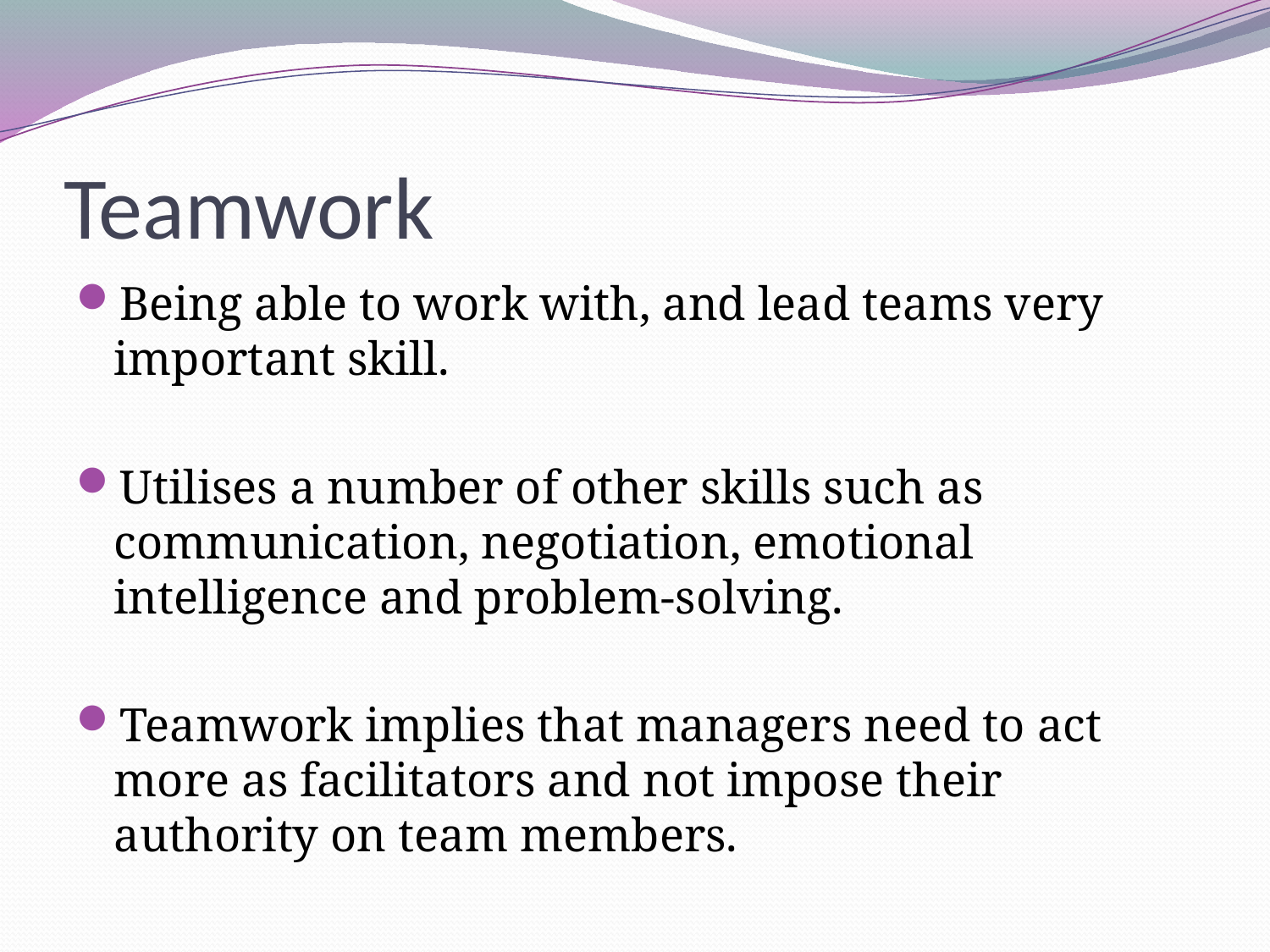

# Teamwork
Being able to work with, and lead teams very important skill.

Utilises a number of other skills such as communication, negotiation, emotional intelligence and problem-solving.

Teamwork implies that managers need to act more as facilitators and not impose their authority on team members.